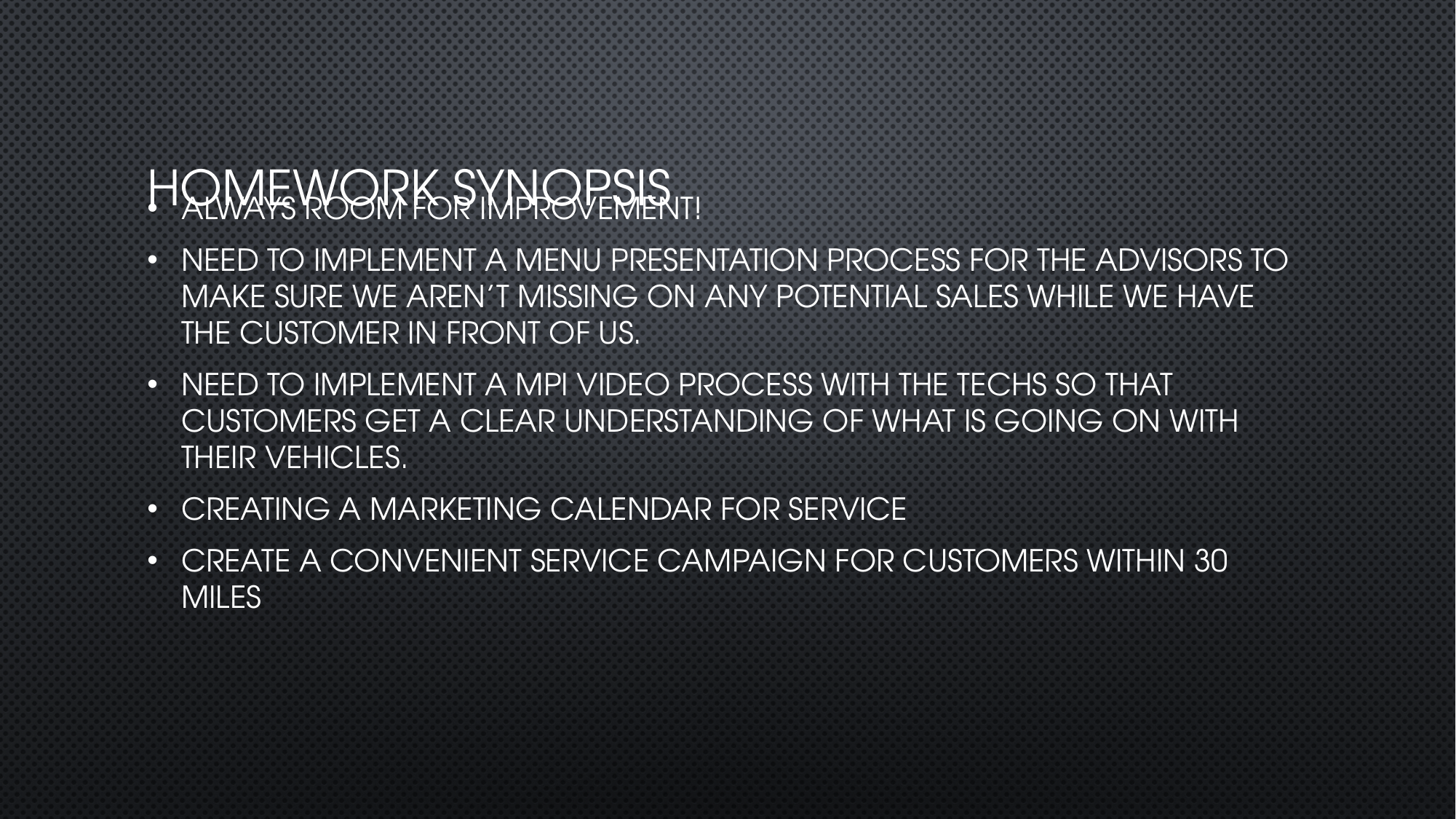

# Homework Synopsis
Always room for improvement!
Need to implement a menu presentation process for the advisors to make sure we aren’t missing on any potential sales while we have the customer in front of us.
Need to implement a MPI video process with the techs so that customers get a clear understanding of what is going on with their vehicles.
Creating a marketing calendar for service
Create a convenient service campaign for customers within 30 miles